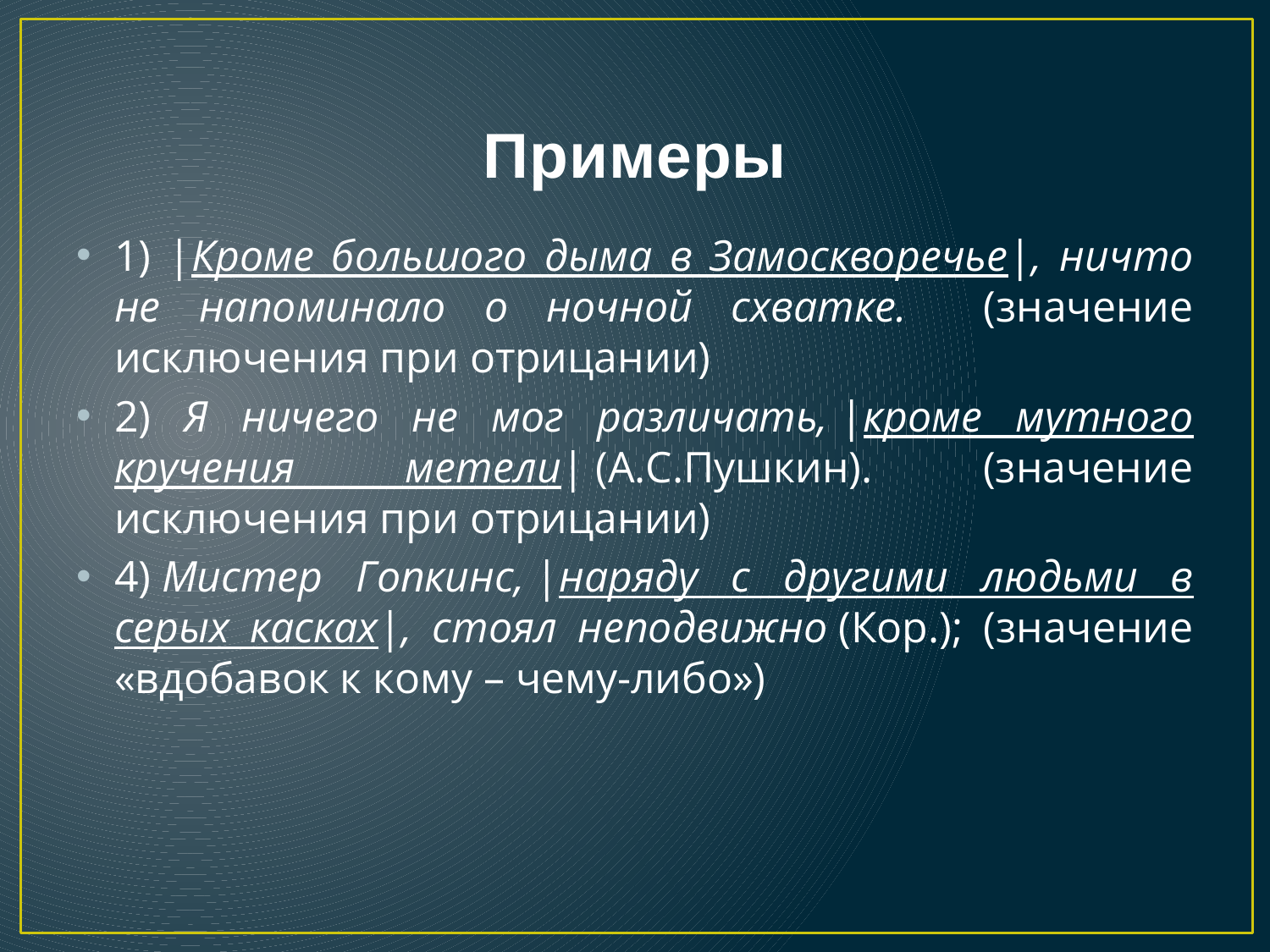

# Примеры
1) |Кроме большого дыма в Замоскворечье|, ничто не напоминало о ночной схватке.  (значение исключения при отрицании)
2) Я ничего не мог различать, |кроме мутного кручения метели| (А.С.Пушкин). (значение исключения при отрицании)
4) Мистер Гопкинс, |наряду с другими людьми в серых касках|, стоял неподвижно (Кор.); (значение «вдобавок к кому – чему-либо»)